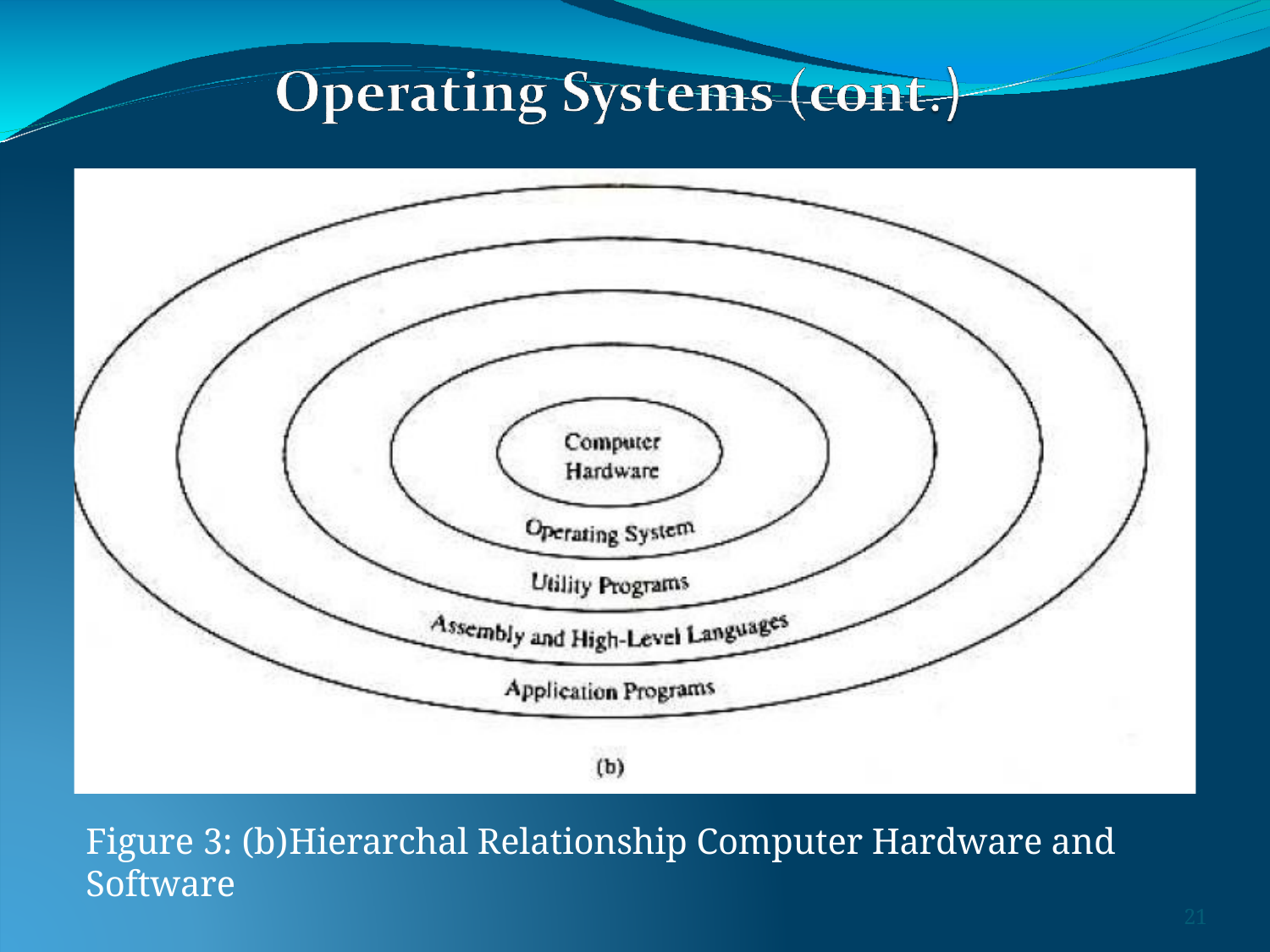

Figure 3: (b)	Hierarchal Relationship Computer Hardware and Software
21